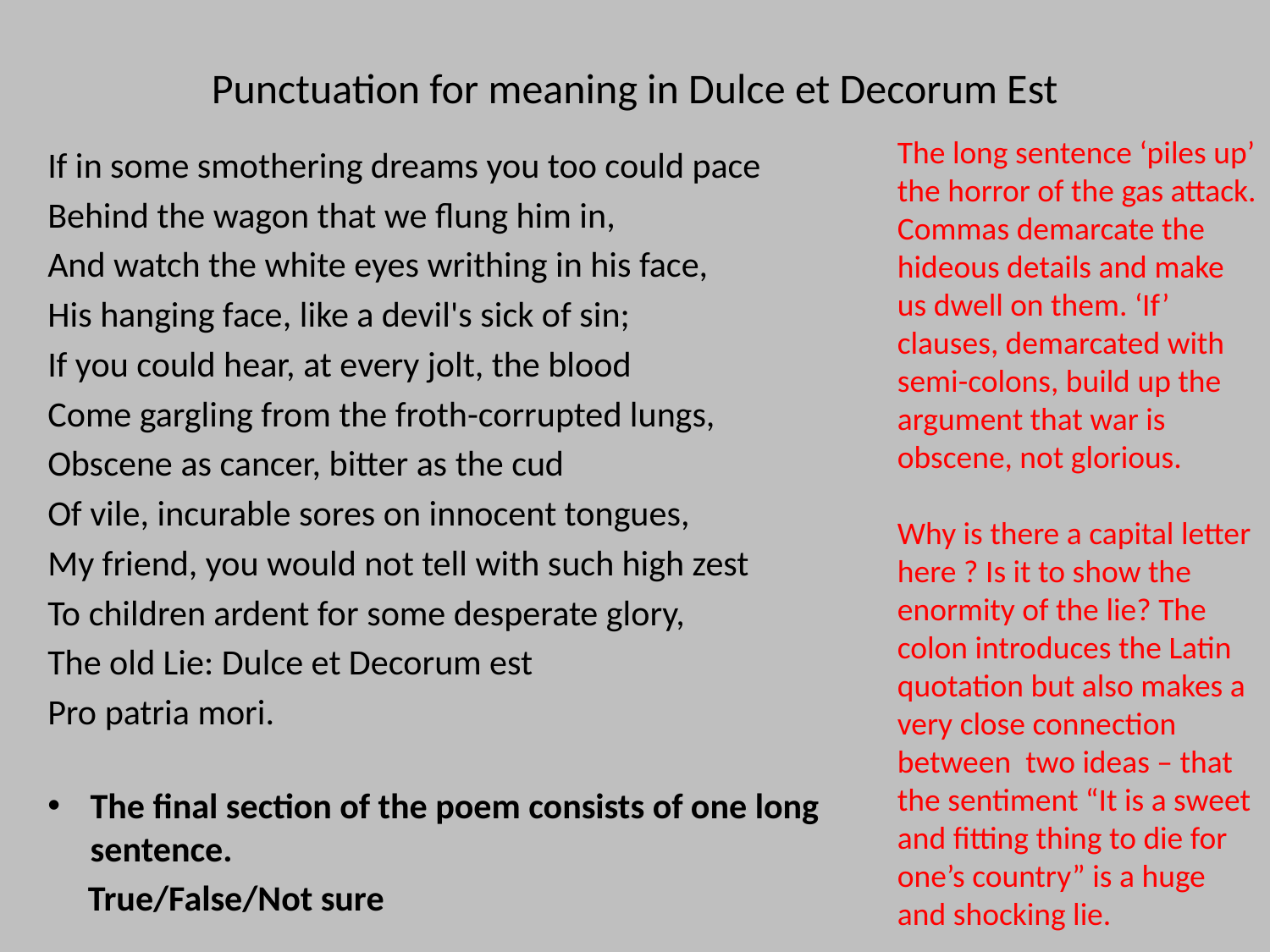

# Punctuation for meaning in Dulce et Decorum Est
The long sentence ‘piles up’ the horror of the gas attack. Commas demarcate the hideous details and make us dwell on them. ‘If’ clauses, demarcated with semi-colons, build up the argument that war is obscene, not glorious.

Why is there a capital letter here ? Is it to show the enormity of the lie? The colon introduces the Latin quotation but also makes a very close connection between  two ideas – that the sentiment “It is a sweet and fitting thing to die for one’s country” is a huge and shocking lie.

If in some smothering dreams you too could pace
Behind the wagon that we flung him in,
And watch the white eyes writhing in his face,
His hanging face, like a devil's sick of sin;
If you could hear, at every jolt, the blood
Come gargling from the froth-corrupted lungs,
Obscene as cancer, bitter as the cud
Of vile, incurable sores on innocent tongues,
My friend, you would not tell with such high zest
To children ardent for some desperate glory,
The old Lie: Dulce et Decorum est
Pro patria mori.

The final section of the poem consists of one long sentence.
     True/False/Not sure